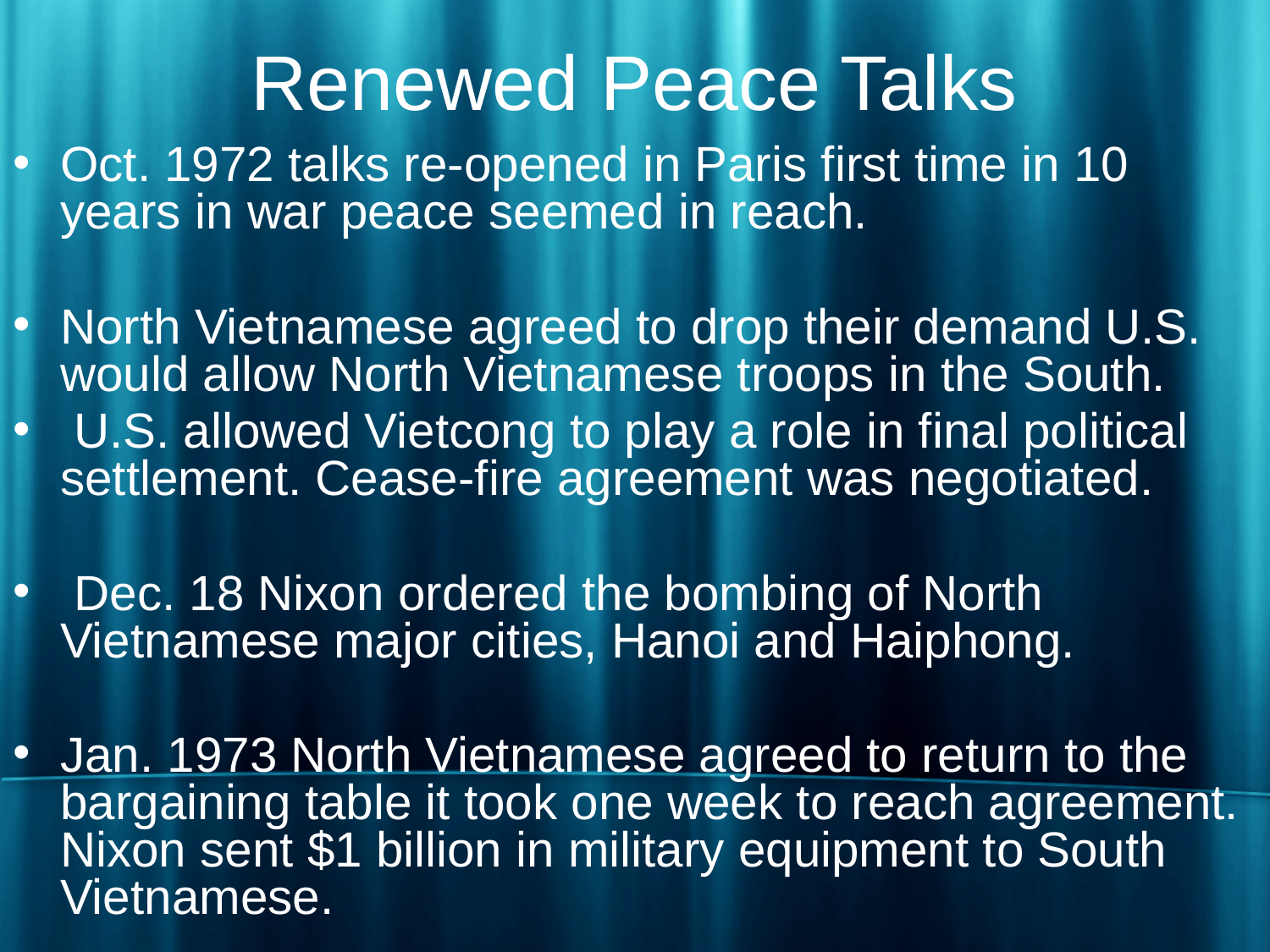

# Renewed Peace Talks
Oct. 1972 talks re-opened in Paris first time in 10 years in war peace seemed in reach.

North Vietnamese agreed to drop their demand U.S. would allow North Vietnamese troops in the South.
 U.S. allowed Vietcong to play a role in final political settlement. Cease-fire agreement was negotiated.

 Dec. 18 Nixon ordered the bombing of North Vietnamese major cities, Hanoi and Haiphong.

Jan. 1973 North Vietnamese agreed to return to the bargaining table it took one week to reach agreement. Nixon sent $1 billion in military equipment to South Vietnamese.